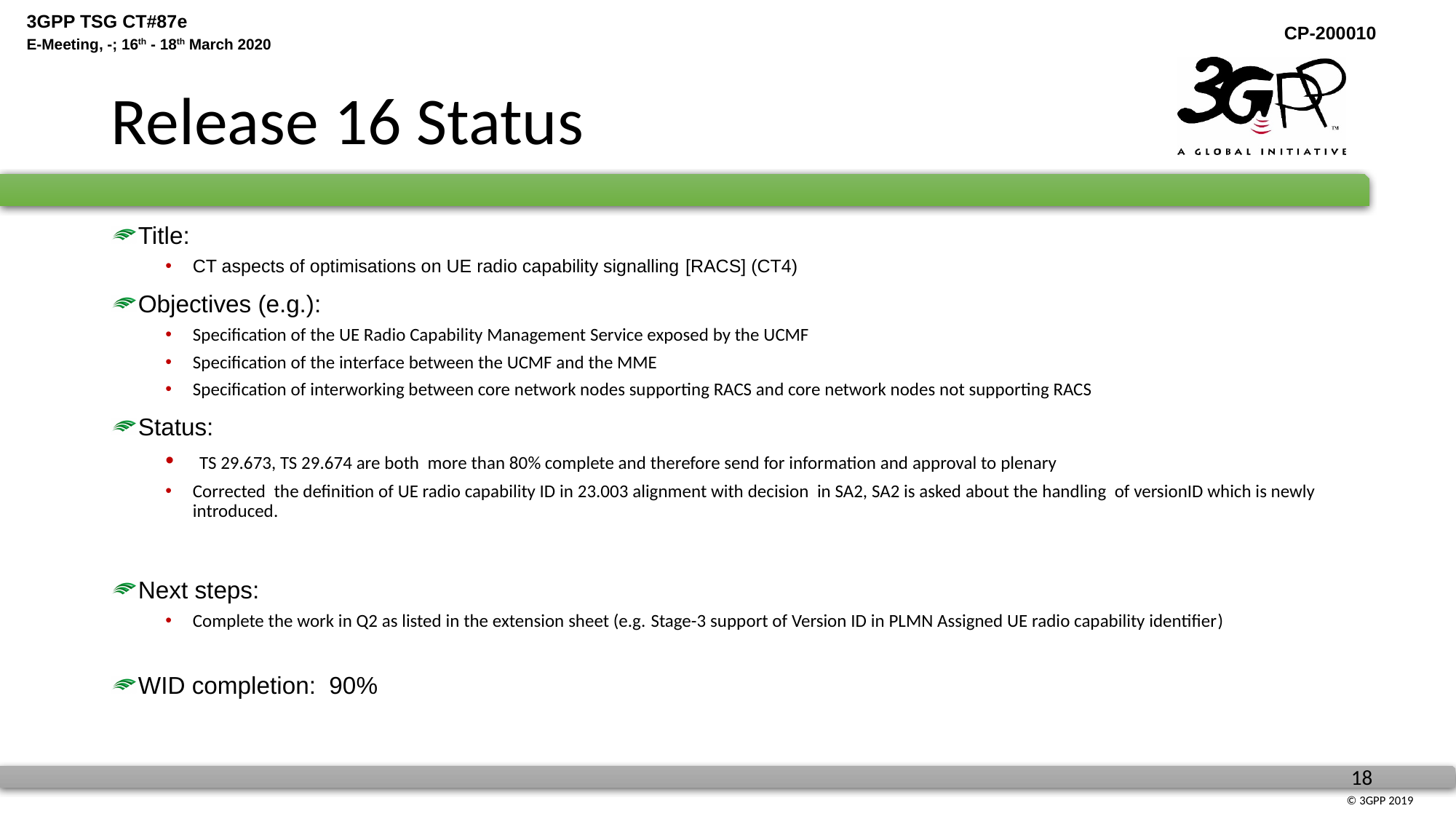

# Release 16 Status
Title:
CT aspects of optimisations on UE radio capability signalling [RACS] (CT4)
Objectives (e.g.):
Specification of the UE Radio Capability Management Service exposed by the UCMF
Specification of the interface between the UCMF and the MME
Specification of interworking between core network nodes supporting RACS and core network nodes not supporting RACS
Status:
 TS 29.673, TS 29.674 are both  more than 80% complete and therefore send for information and approval to plenary
Corrected  the definition of UE radio capability ID in 23.003 alignment with decision  in SA2, SA2 is asked about the handling  of versionID which is newly introduced.

Next steps:
Complete the work in Q2 as listed in the extension sheet (e.g. Stage-3 support of Version ID in PLMN Assigned UE radio capability identifier)

WID completion:  90%